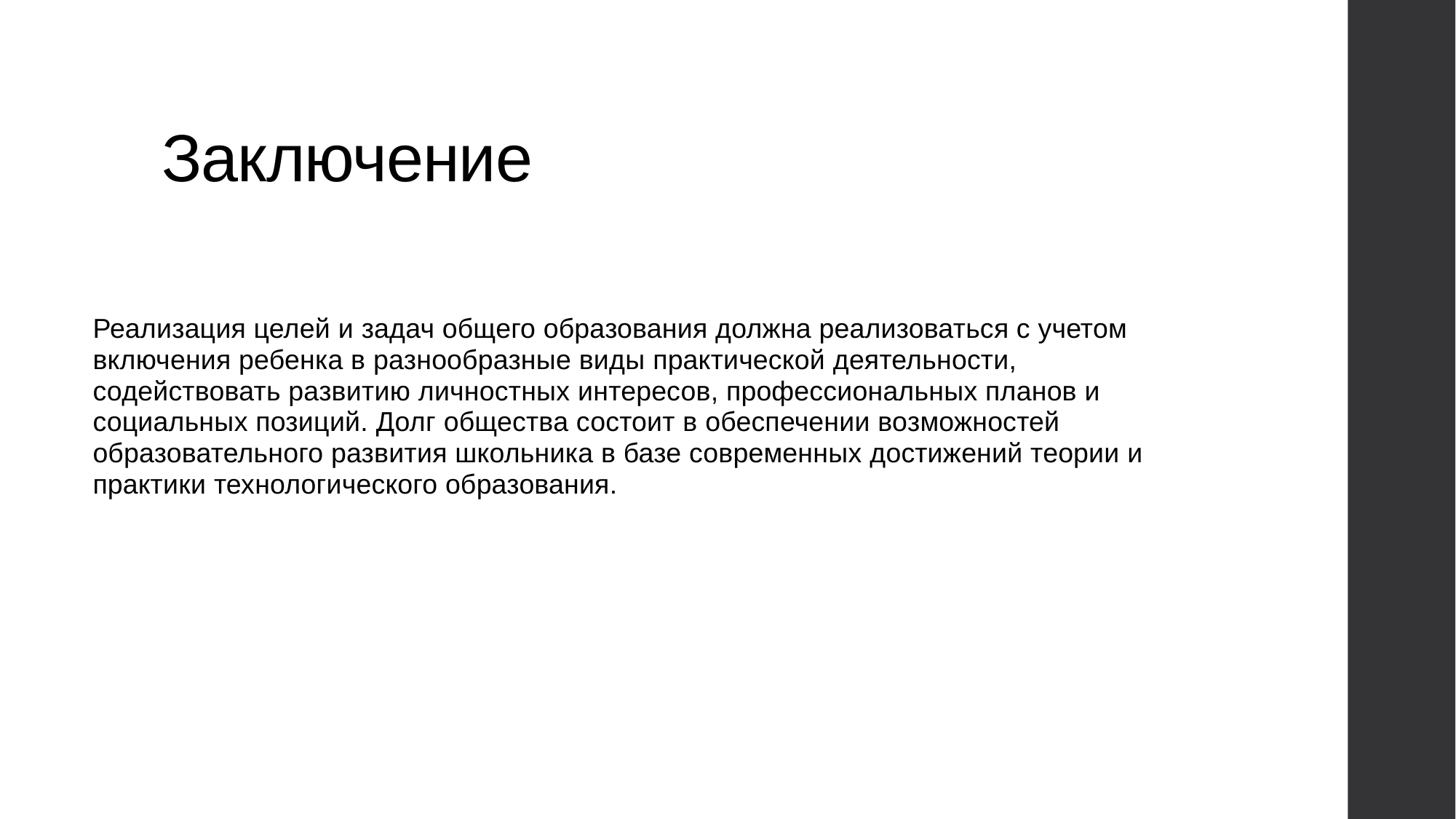

# Заключение
Реализация целей и задач общего образования должна реализоваться с учетом включения ребенка в разнообразные виды практической деятельности, содействовать развитию личностных интересов, профессиональных планов и социальных позиций. Долг общества состоит в обеспечении возможностей образовательного развития школьника в базе современных достижений теории и практики технологического образования.